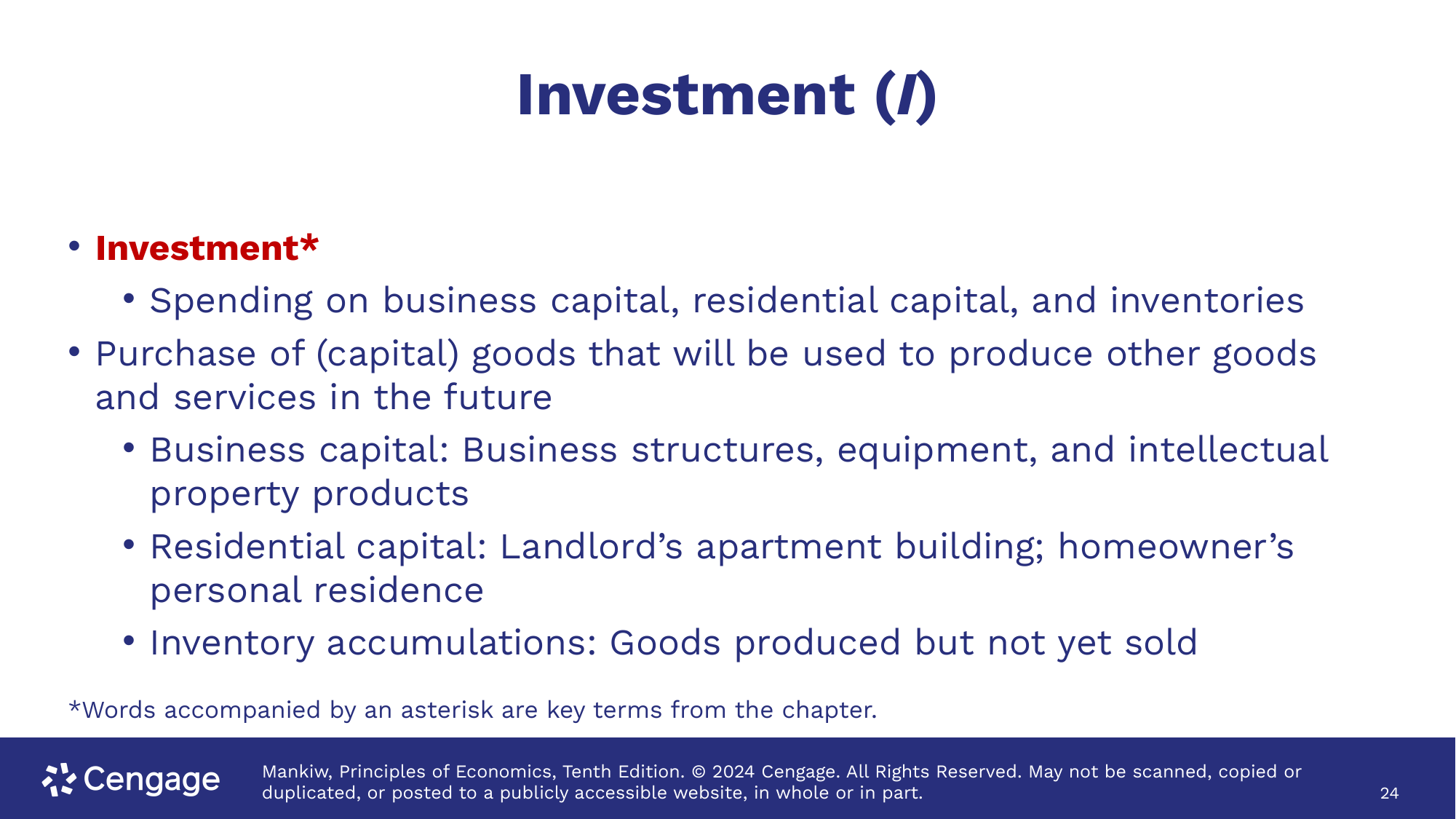

# Investment (I)
Investment*
Spending on business capital, residential capital, and inventories
Purchase of (capital) goods that will be used to produce other goods and services in the future
Business capital: Business structures, equipment, and intellectual property products
Residential capital: Landlord’s apartment building; homeowner’s personal residence
Inventory accumulations: Goods produced but not yet sold
*Words accompanied by an asterisk are key terms from the chapter.